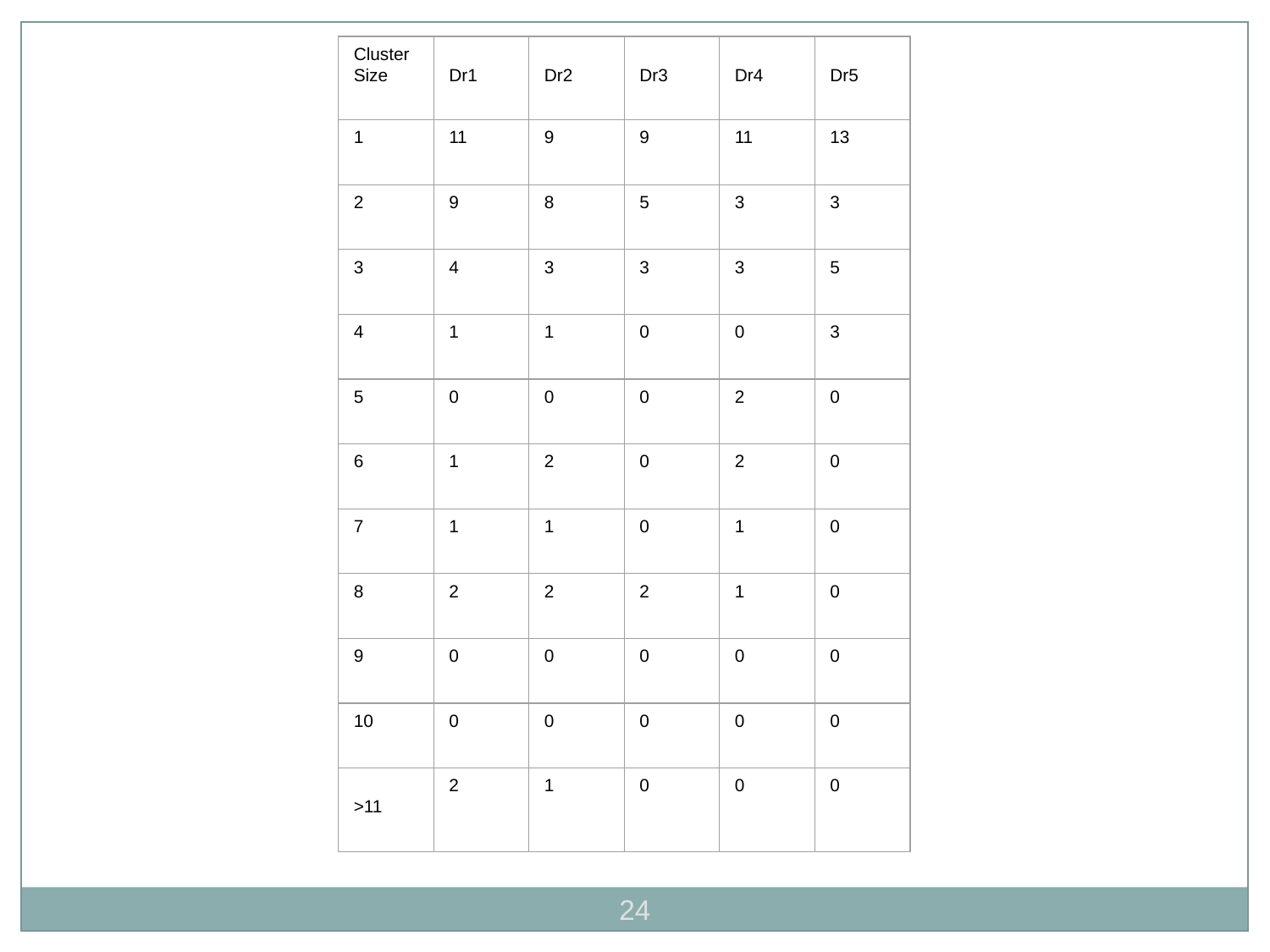

ClusterSize

           Dr1

           Dr2

           Dr3

           Dr4

           Dr5

1

11

9

9

11

13

2

9

8

5

3

3

3

4

3

3

3

5

4

1

1

0

0

3

5

0

0

0

2

0

6

1

2

0

2

0

7

1

1

0

1

0

8

2

2

2

1

0

9

0

0

0

0

0

10

0

0

0

0

0

           >11

2

1

0

0

0

24